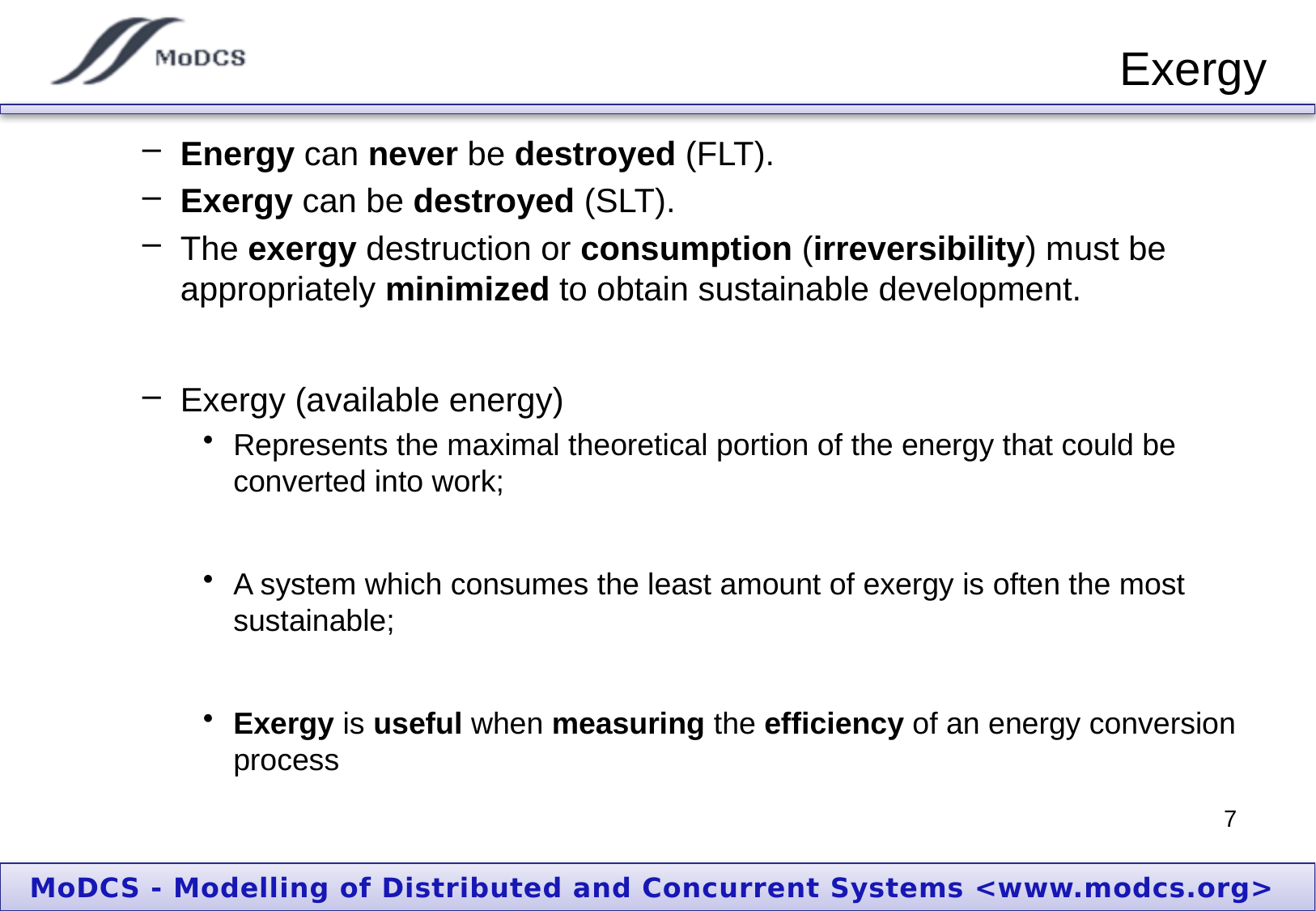

# Exergy
Energy can never be destroyed (FLT).
Exergy can be destroyed (SLT).
The exergy destruction or consumption (irreversibility) must be appropriately minimized to obtain sustainable development.

Exergy (available energy)
Represents the maximal theoretical portion of the energy that could be converted into work;

A system which consumes the least amount of exergy is often the most sustainable;

Exergy is useful when measuring the efficiency of an energy conversion process
7